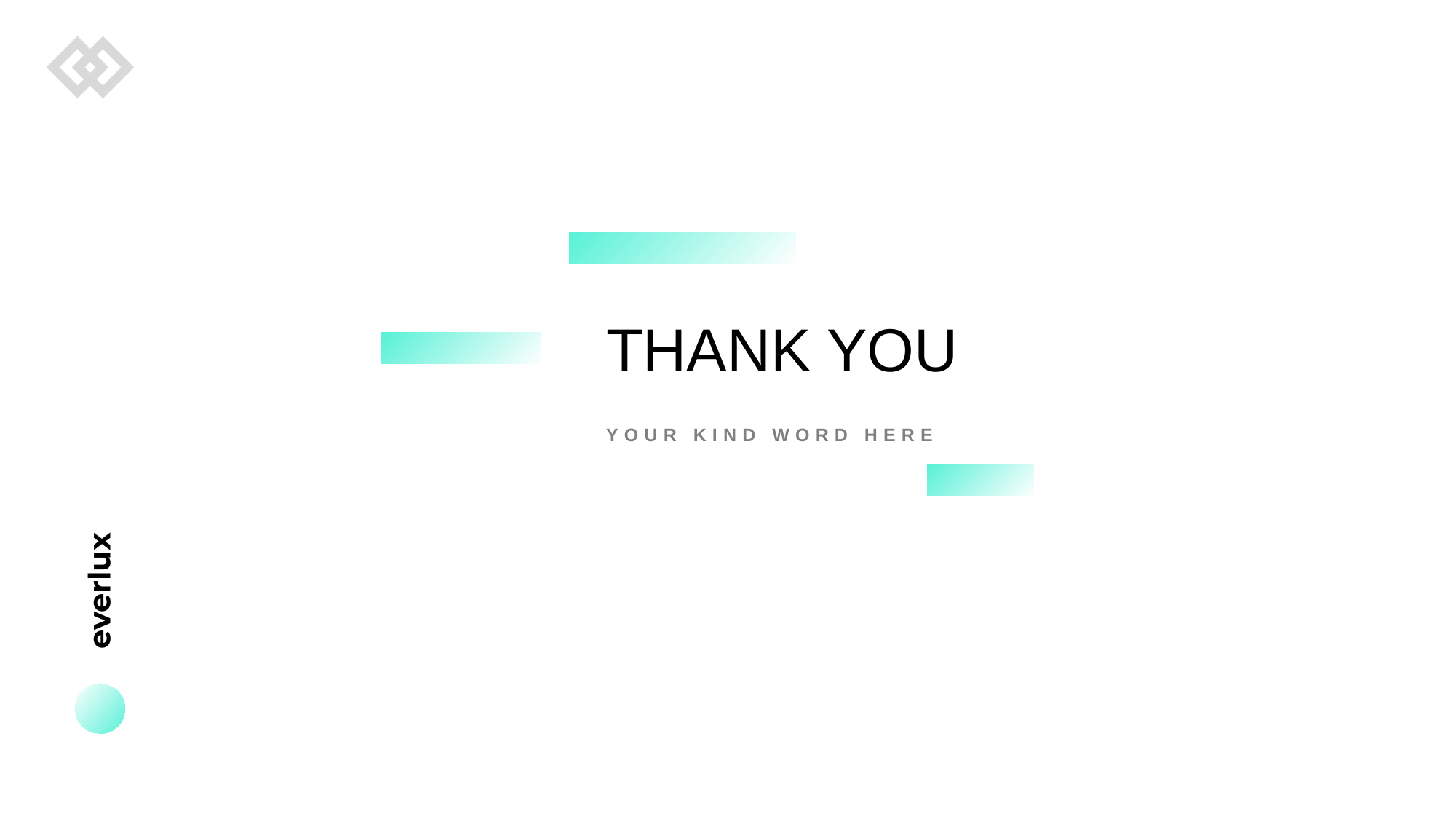

THANK YOU

YOUR KIND WORD HERE

everlux